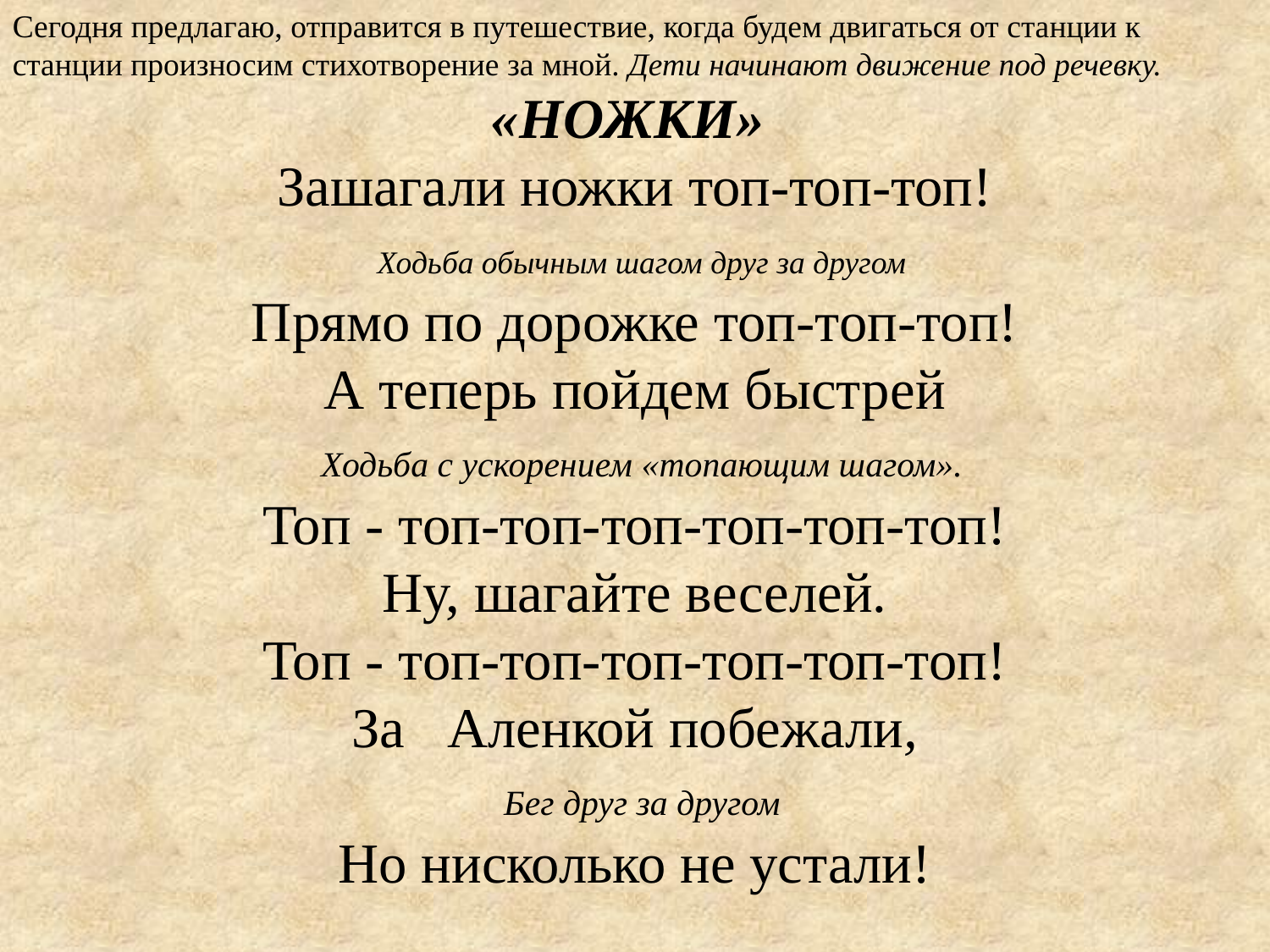

Сегодня предлагаю, отправится в путешествие, когда будем двигаться от станции к станции произносим стихотворение за мной. Дети начинают движение под речевку.
«НОЖКИ»
Зашагали ножки топ-топ-топ!
 Ходьба обычным шагом друг за другом
Прямо по дорожке топ-топ-топ!
А теперь пойдем быстрей
 Ходьба с ускорением «топающим шагом».
Топ - топ-топ-топ-топ-топ-топ!
Ну, шагайте веселей.
Топ - топ-топ-топ-топ-топ-топ!
За   Аленкой побежали,
 Бег друг за другом
Но нисколько не устали!